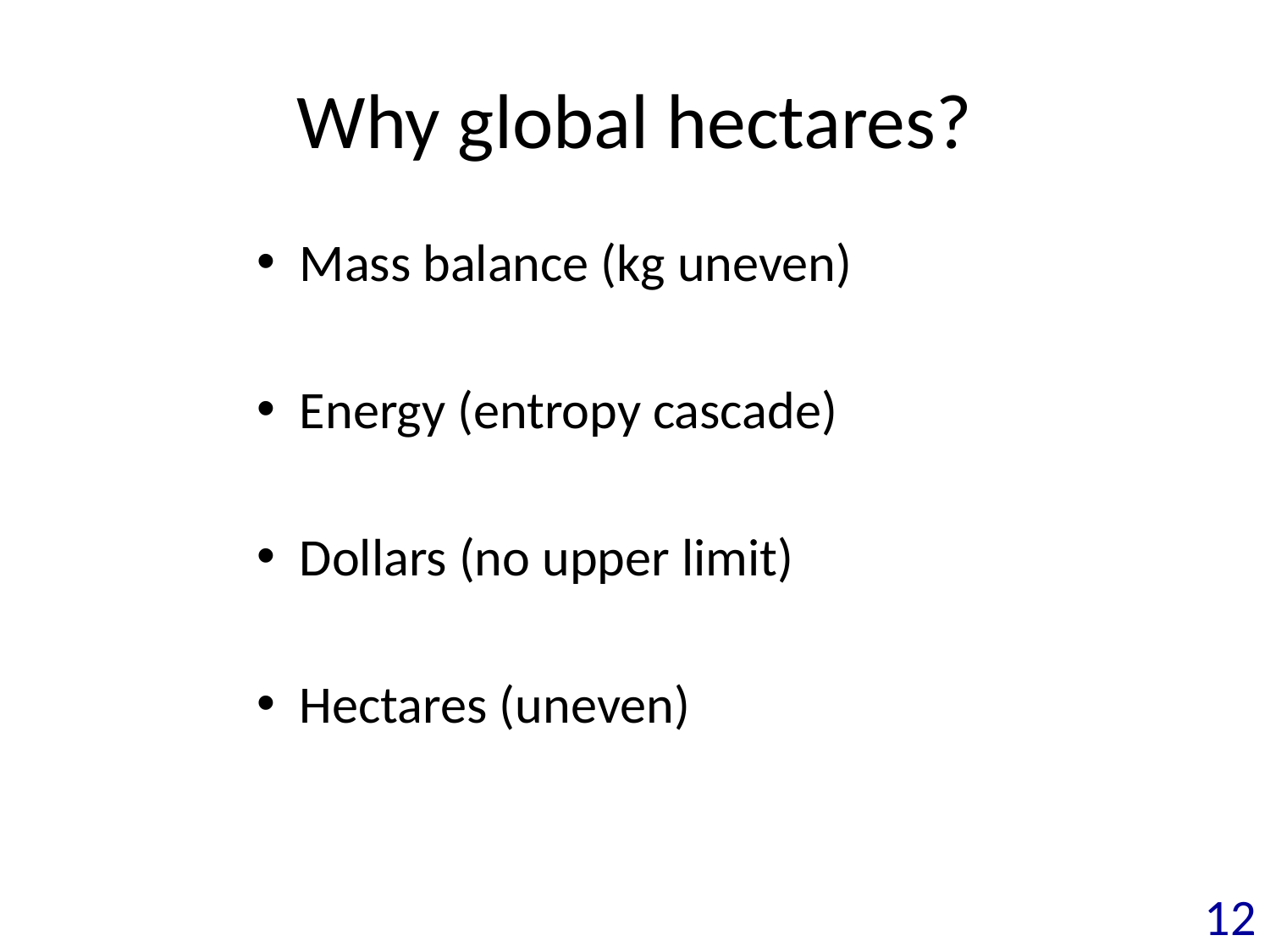

# Why global hectares?
Mass balance (kg uneven)

Energy (entropy cascade)

Dollars (no upper limit)

Hectares (uneven)

12